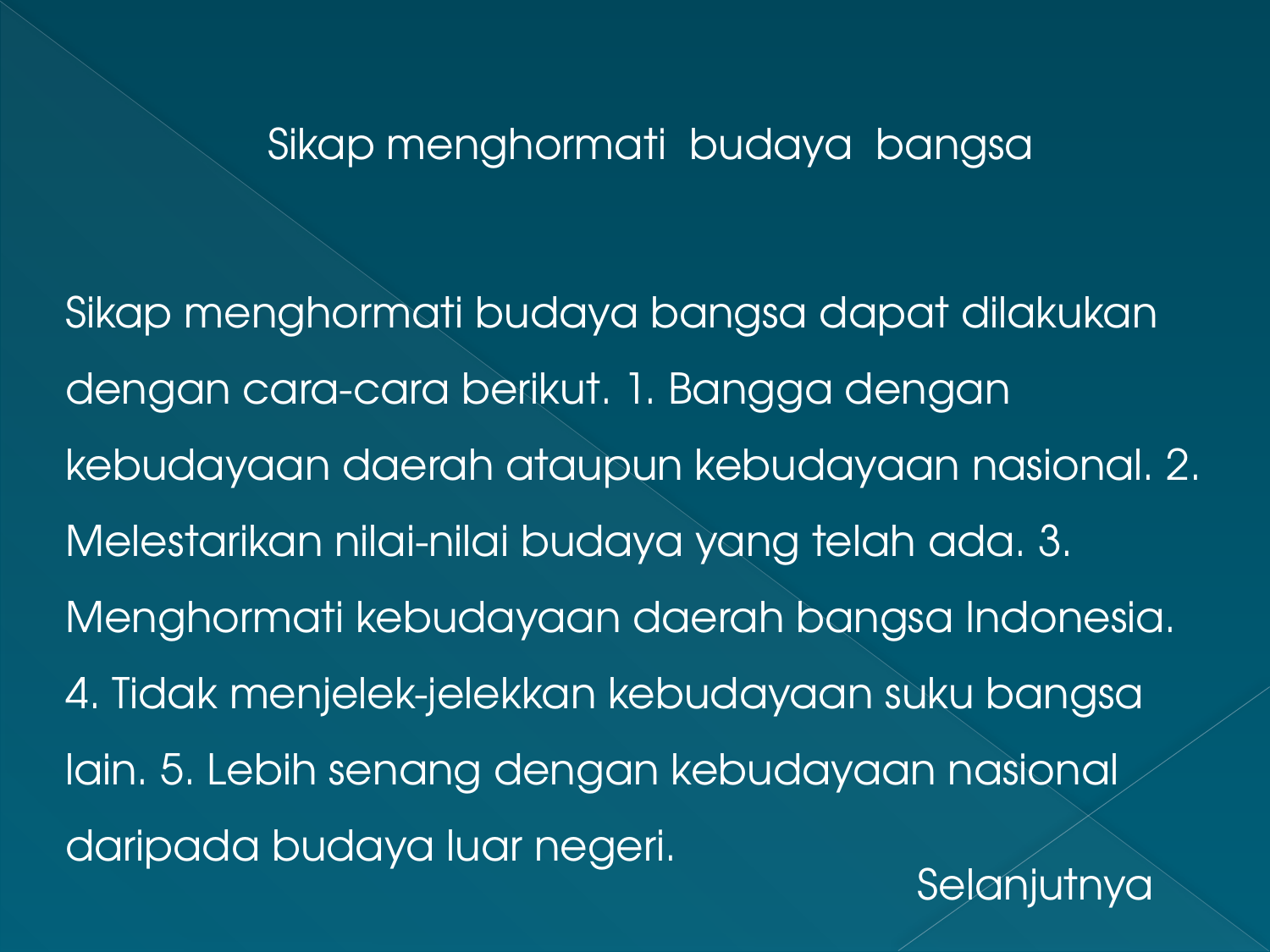

Sikap menghormati  budaya  bangsa
Sikap menghormati budaya bangsa dapat dilakukan dengan cara-cara berikut. 1. Bangga dengan kebudayaan daerah ataupun kebudayaan nasional. 2. Melestarikan nilai-nilai budaya yang telah ada. 3. Menghormati kebudayaan daerah bangsa Indonesia. 4. Tidak menjelek-jelekkan kebudayaan suku bangsa lain. 5. Lebih senang dengan kebudayaan nasional daripada budaya luar negeri.
Selanjutnya